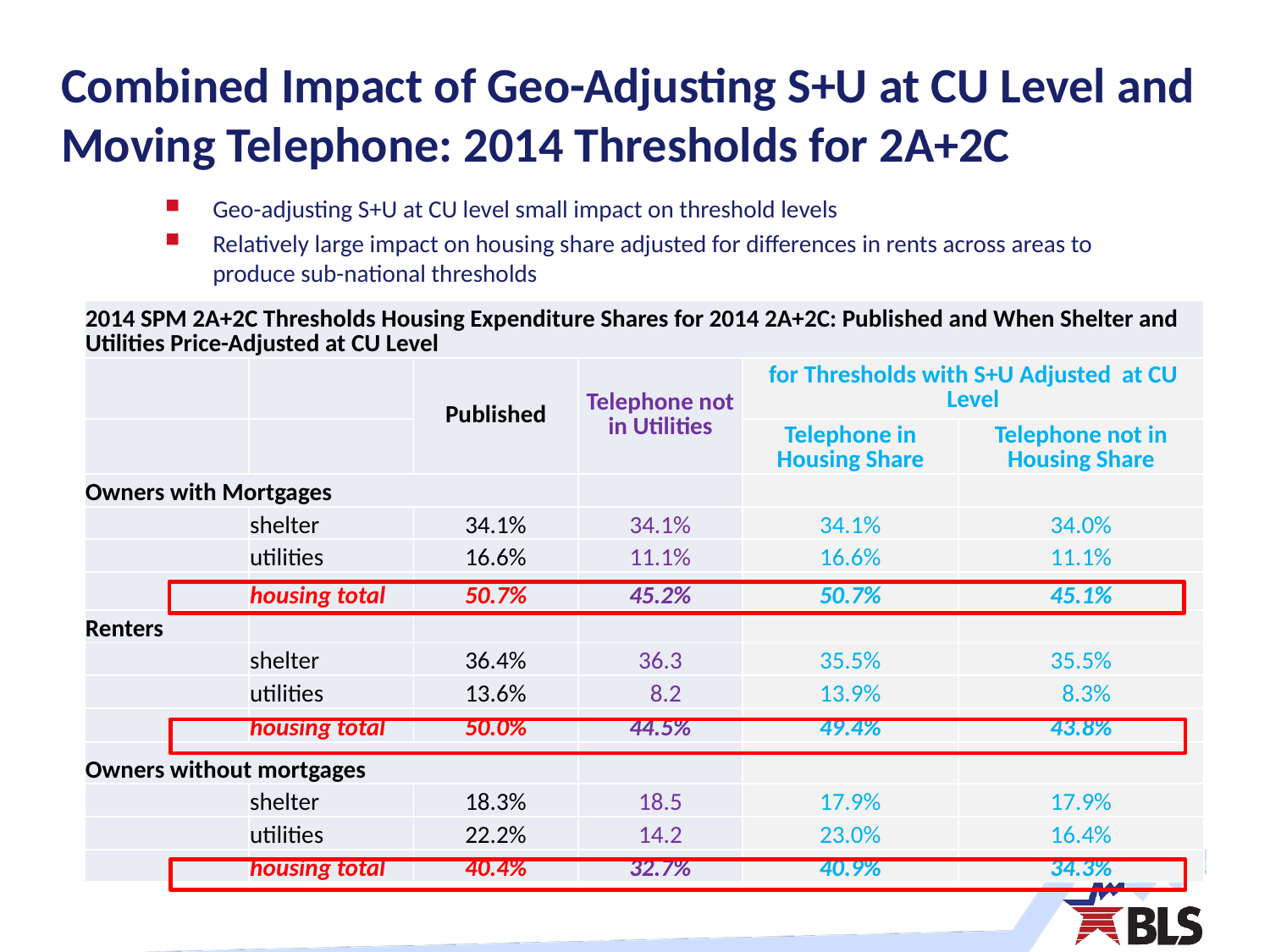

# Combined Impact of Geo-Adjusting S+U at CU Level and Moving Telephone: 2014 Thresholds for 2A+2C
Geo-adjusting S+U at CU level small impact on threshold levels
Relatively large impact on housing share adjusted for differences in rents across areas to produce sub-national thresholds
| 2014 SPM 2A+2C Thresholds Housing Expenditure Shares for 2014 2A+2C: Published and When Shelter and Utilities Price-Adjusted at CU Level |  |  |  |  |  |
| --- | --- | --- | --- | --- | --- |
|  |  | Published | Telephone not in Utilities | for Thresholds with S+U Adjusted at CU Level |  |
|  |  |  |  | Telephone in Housing Share | Telephone not in Housing Share |
| Owners with Mortgages |  |  |  |  |  |
|  | shelter | 34.1% | 34.1% | 34.1% | 34.0% |
|  | utilities | 16.6% | 11.1% | 16.6% | 11.1% |
|  | housing total | 50.7% | 45.2% | 50.7% | 45.1% |
| Renters |  |  |  |  |  |
|  | shelter | 36.4% | 36.3 | 35.5% | 35.5% |
|  | utilities | 13.6% | 8.2 | 13.9% | 8.3% |
|  | housing total | 50.0% | 44.5% | 49.4% | 43.8% |
| Owners without mortgages |  |  |  |  |  |
|  | shelter | 18.3% | 18.5 | 17.9% | 17.9% |
|  | utilities | 22.2% | 14.2 | 23.0% | 16.4% |
|  | housing total | 40.4% | 32.7% | 40.9% | 34.3% |